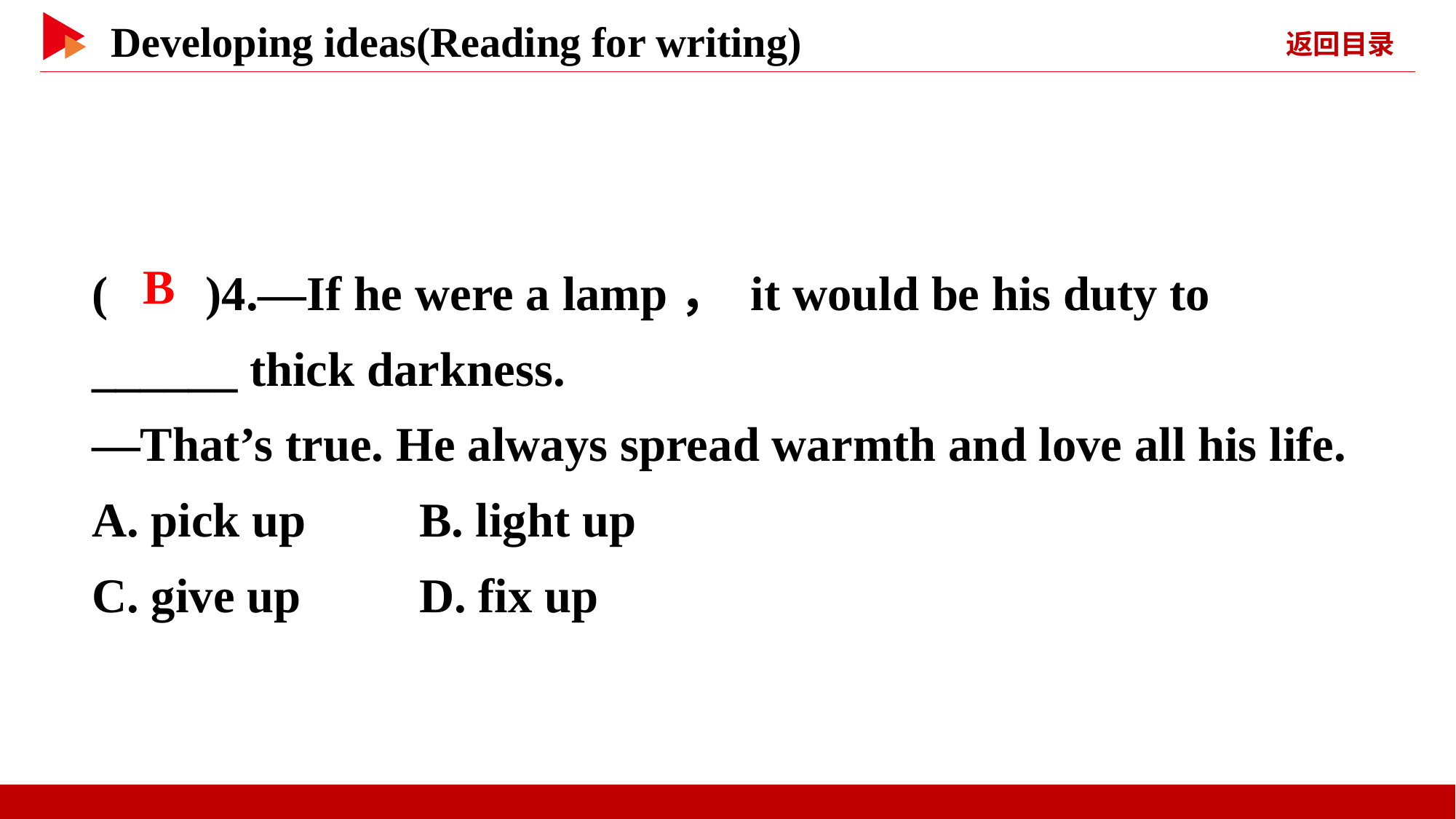

(        )4.—If he were a lamp， it would be his duty to ______ thick darkness.
—That’s true. He always spread warmth and love all his life.
A. pick up		B. light up
C. give up		D. fix up
   B